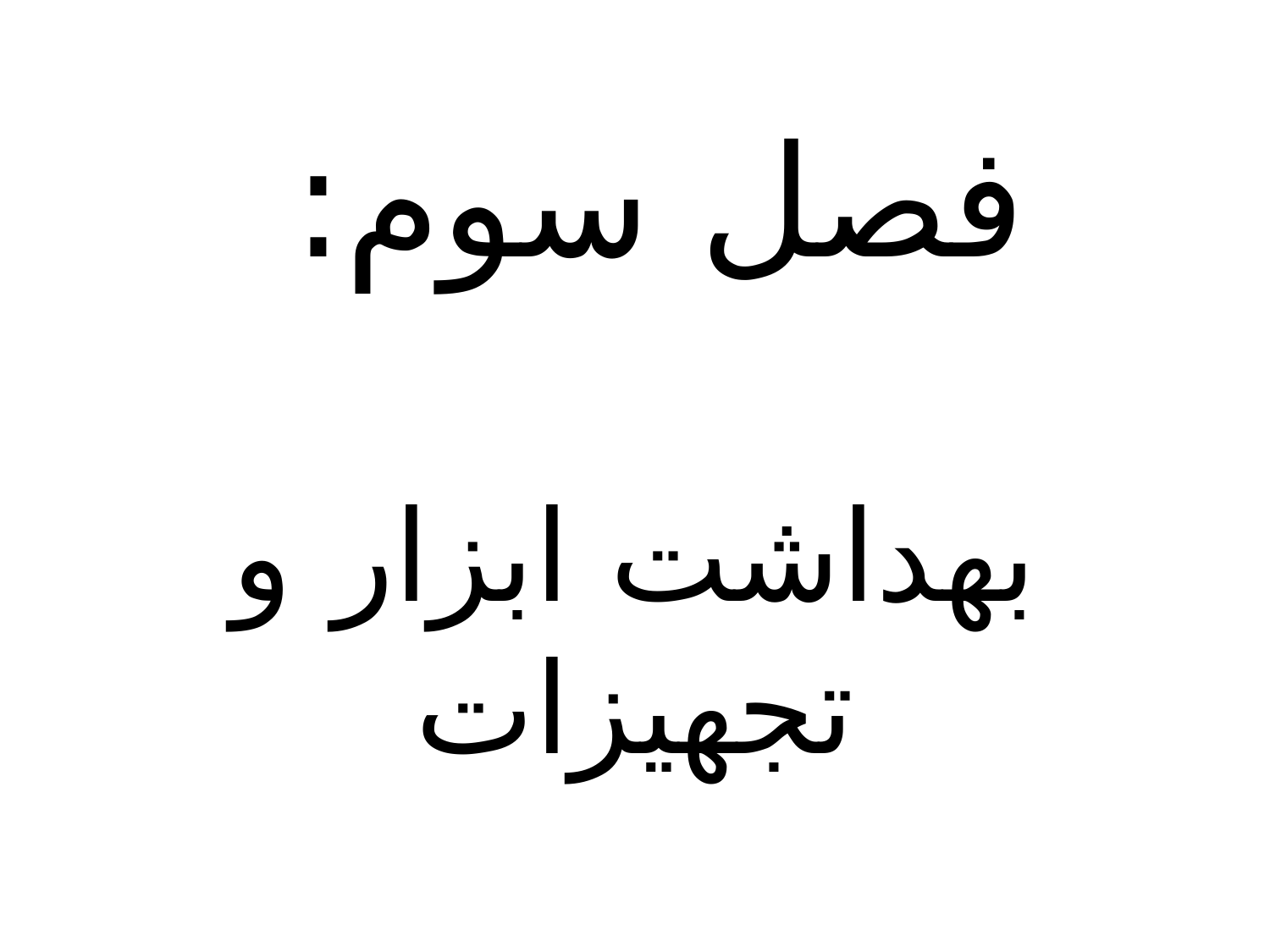

# فصل سوم: بهداشت ابزار و تجهیزات